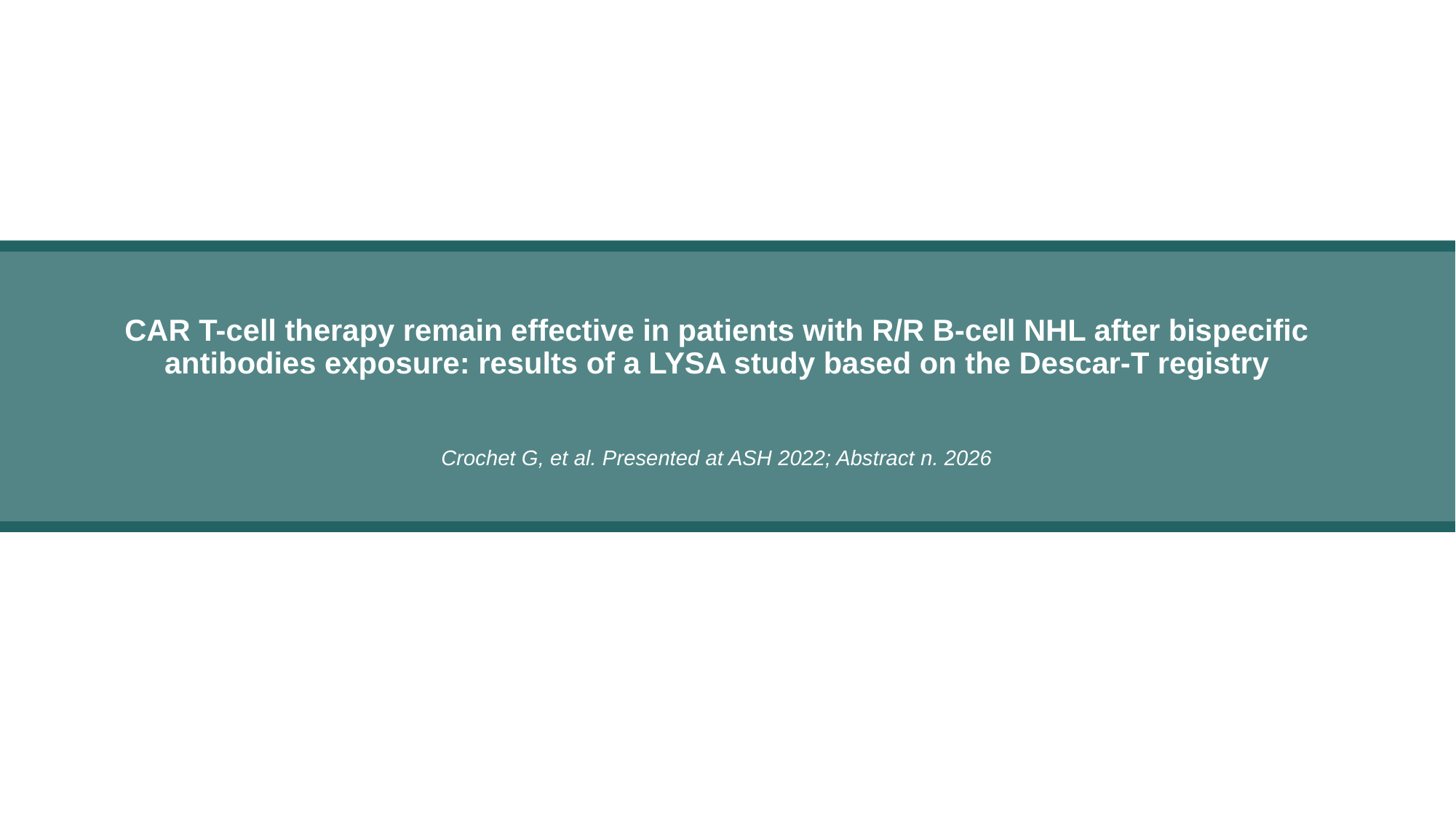

CAR T-cell therapy remain effective in patients with R/R B-cell NHL after bispecific antibodies exposure: results of a LYSA study based on the Descar-T registry
Crochet G, et al. Presented at ASH 2022; Abstract n. 2026